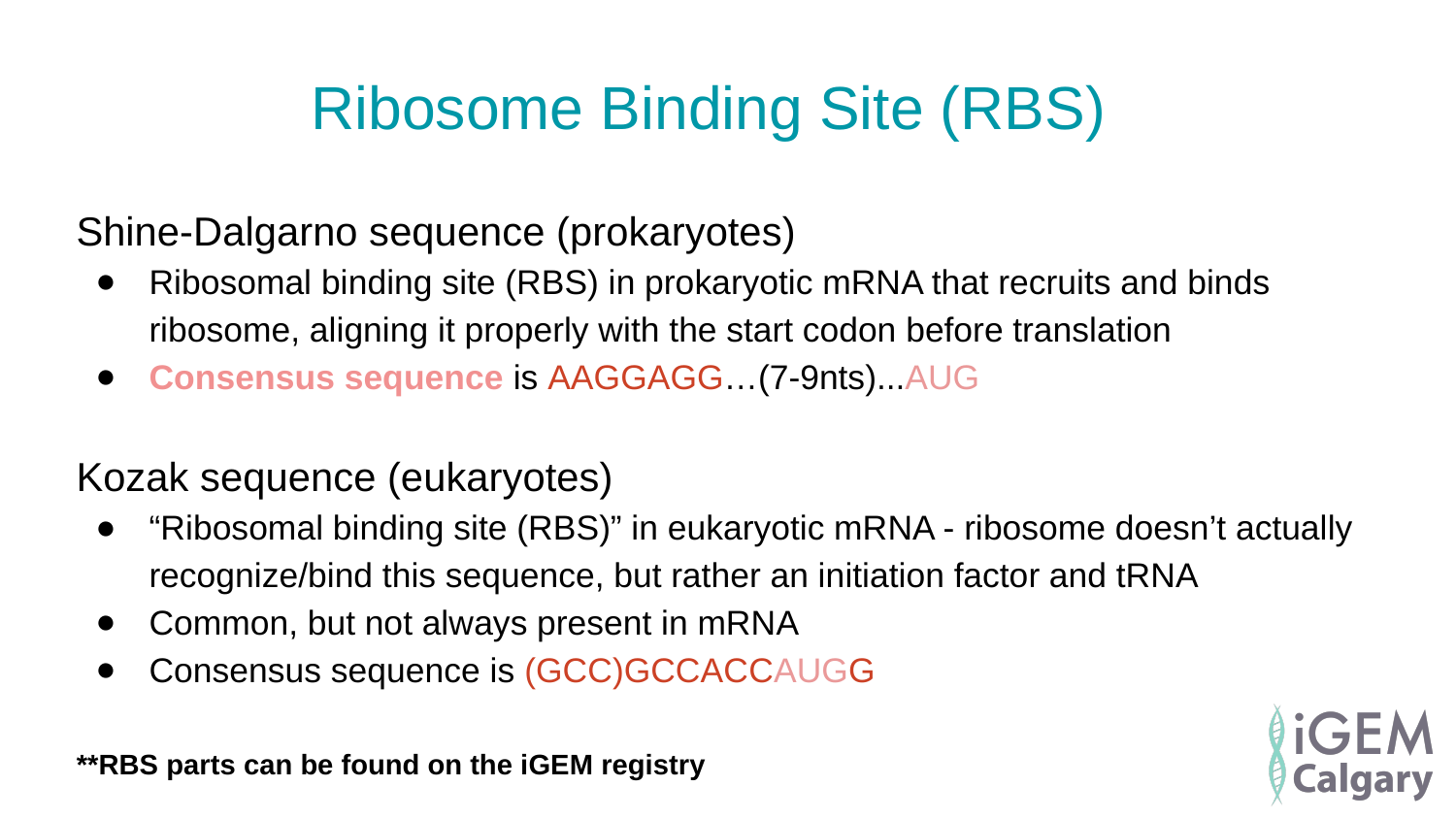

Ribosome Binding Site (RBS)
Shine-Dalgarno sequence (prokaryotes)
Ribosomal binding site (RBS) in prokaryotic mRNA that recruits and binds ribosome, aligning it properly with the start codon before translation
Consensus sequence is AAGGAGG…(7-9nts)...AUG

Kozak sequence (eukaryotes)
“Ribosomal binding site (RBS)” in eukaryotic mRNA - ribosome doesn’t actually recognize/bind this sequence, but rather an initiation factor and tRNA
Common, but not always present in mRNA
Consensus sequence is (GCC)GCCACCAUGG

**RBS parts can be found on the iGEM registry